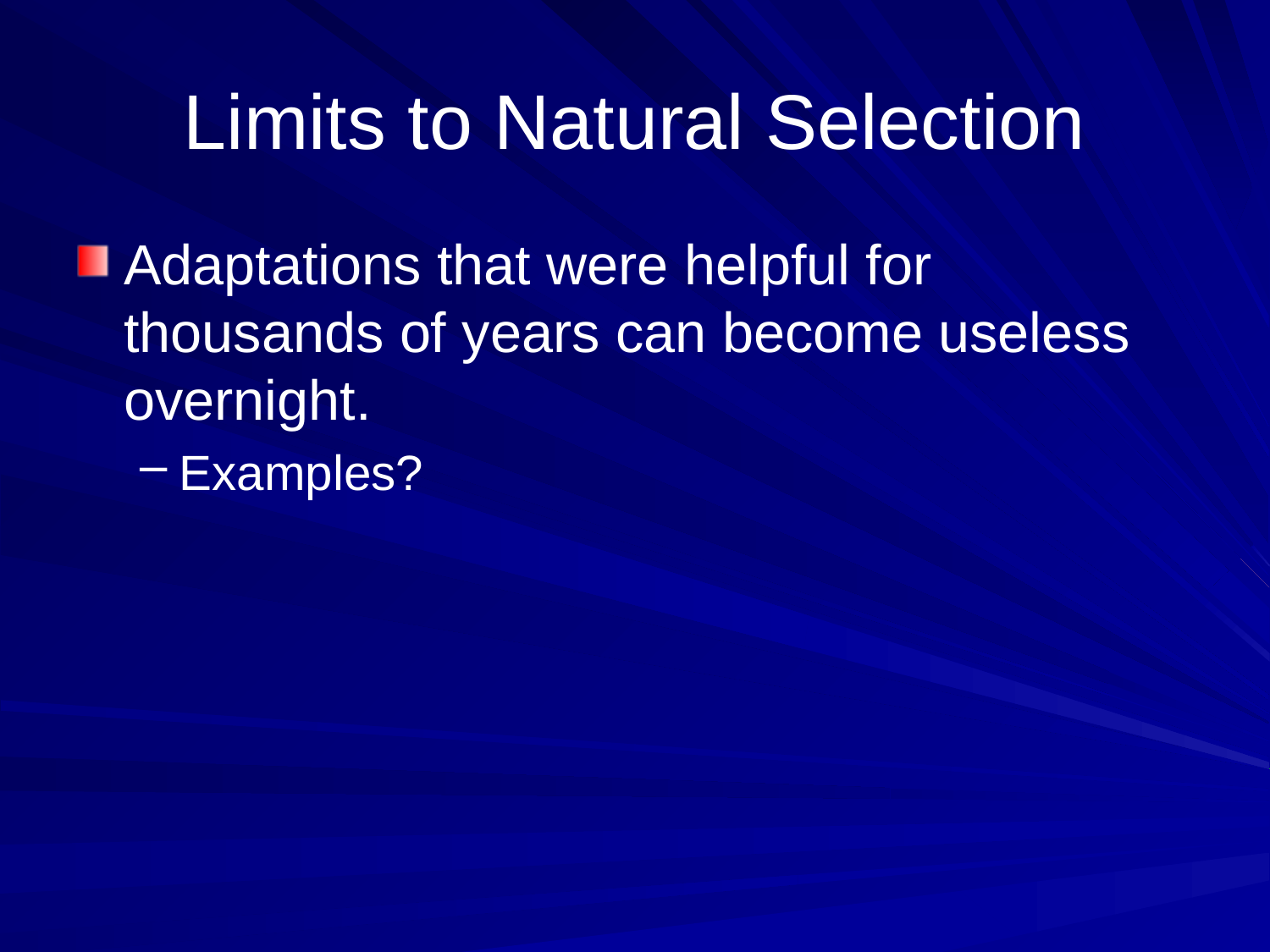

# Limits to Natural Selection
Adaptations that were helpful for thousands of years can become useless overnight.
Examples?